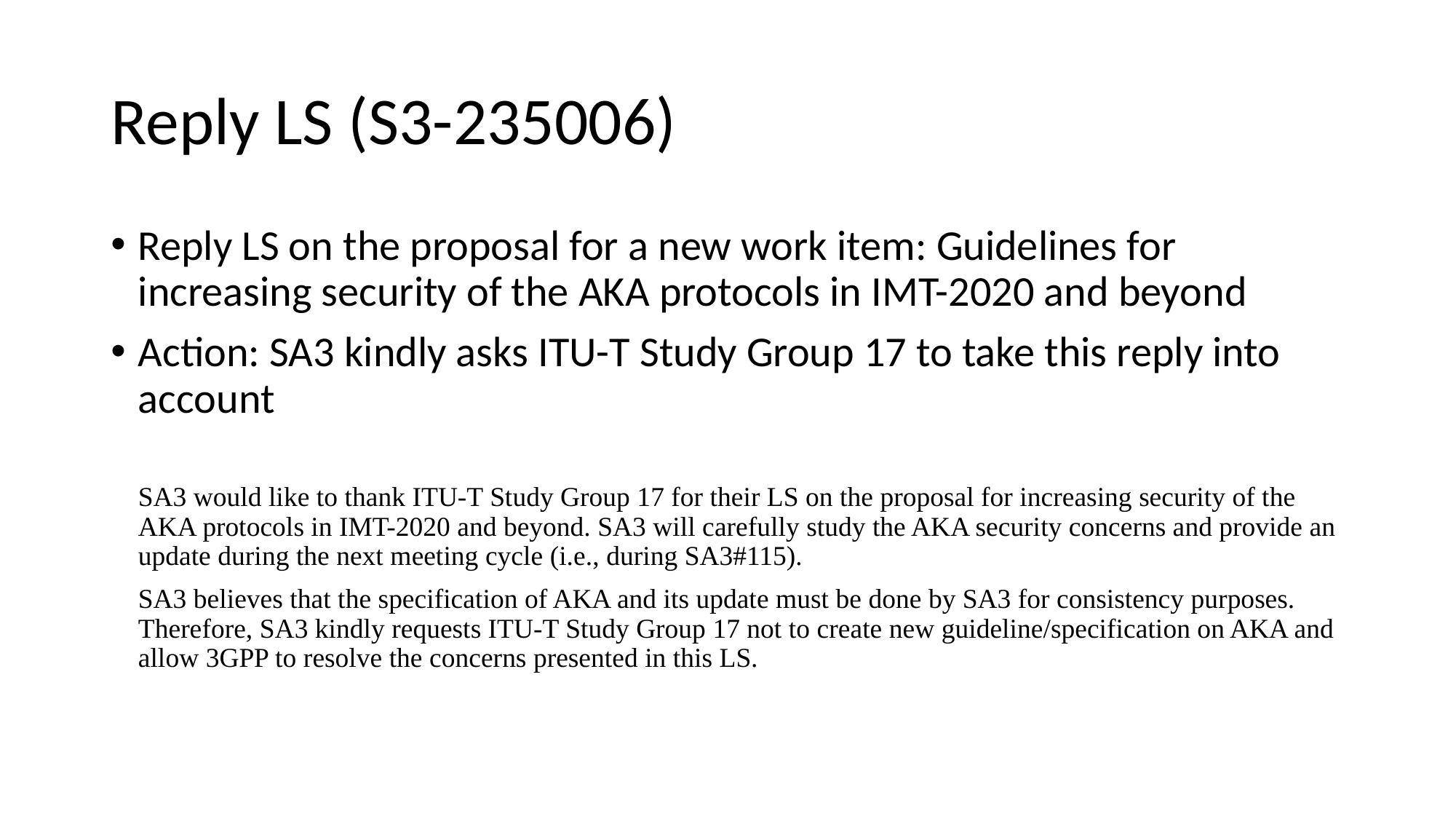

# Reply LS (S3-235006)
Reply LS on the proposal for a new work item: Guidelines for increasing security of the AKA protocols in IMT-2020 and beyond
Action: SA3 kindly asks ITU-T Study Group 17 to take this reply into account

SA3 would like to thank ITU-T Study Group 17 for their LS on the proposal for increasing security of the AKA protocols in IMT-2020 and beyond. SA3 will carefully study the AKA security concerns and provide an update during the next meeting cycle (i.e., during SA3#115).
SA3 believes that the specification of AKA and its update must be done by SA3 for consistency purposes. Therefore, SA3 kindly requests ITU-T Study Group 17 not to create new guideline/specification on AKA and allow 3GPP to resolve the concerns presented in this LS.